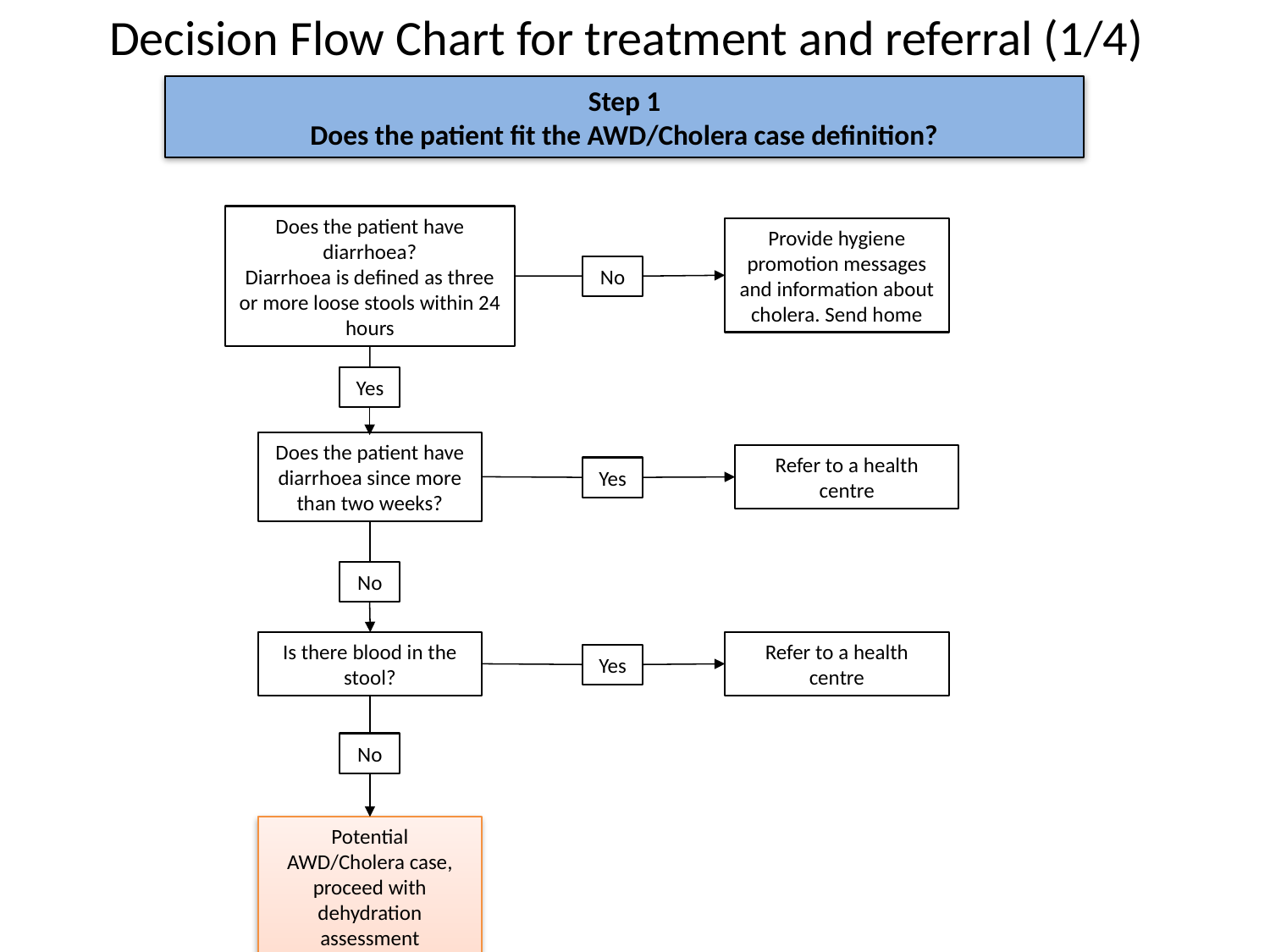

Decision Flow Chart for treatment and referral (1/4)
Step 1
Does the patient fit the AWD/Cholera case definition?
Does the patient have diarrhoea?
Diarrhoea is defined as three or more loose stools within 24 hours
Provide hygiene promotion messages and information about cholera. Send home
No
Yes
Does the patient have diarrhoea since more than two weeks?
Refer to a health centre
Yes
No
Is there blood in the stool?
Refer to a health centre
Yes
No
Potential AWD/Cholera case, proceed with dehydration assessment